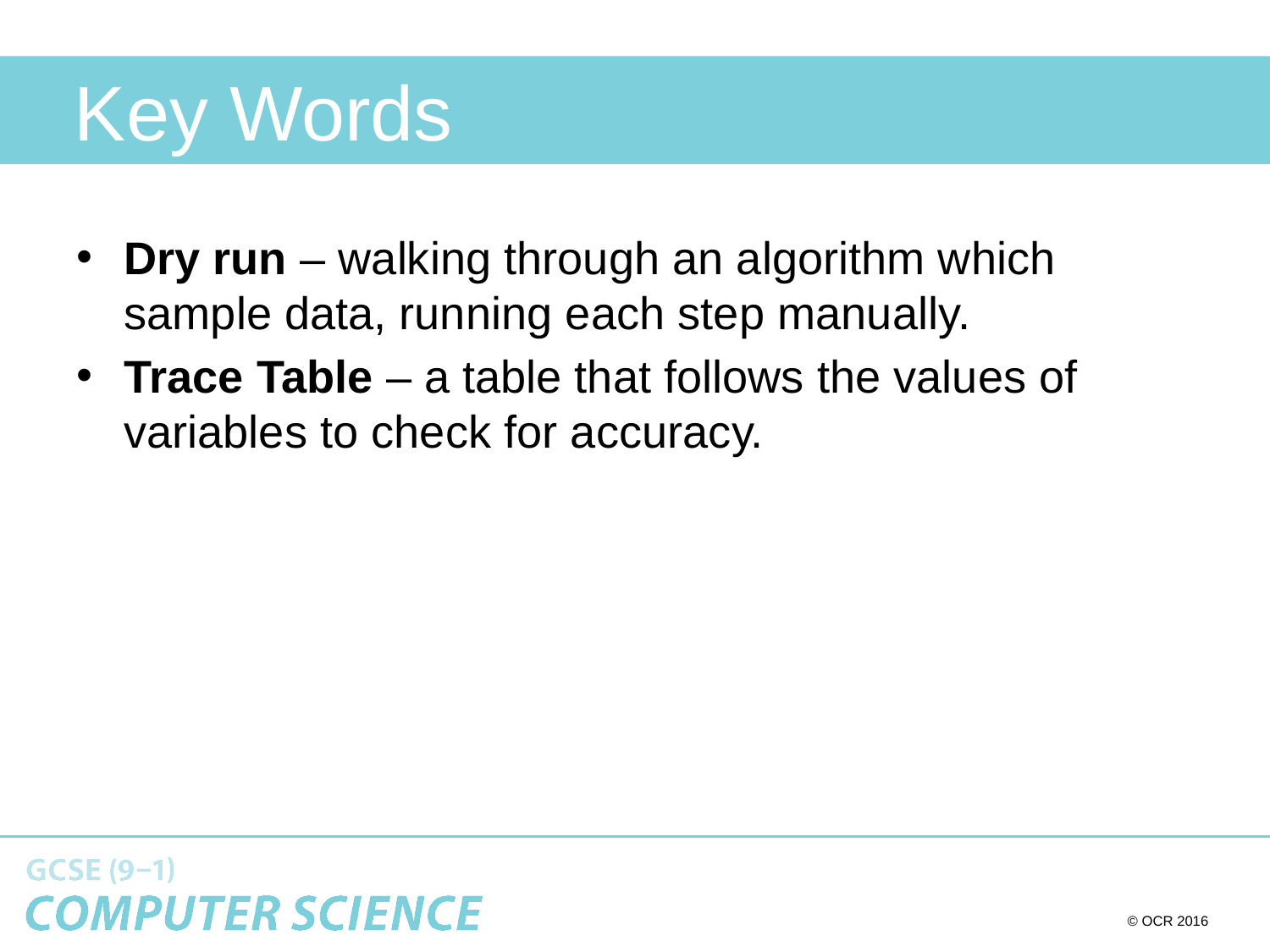

# Key Words
Dry run – walking through an algorithm which sample data, running each step manually.
Trace Table – a table that follows the values of variables to check for accuracy.